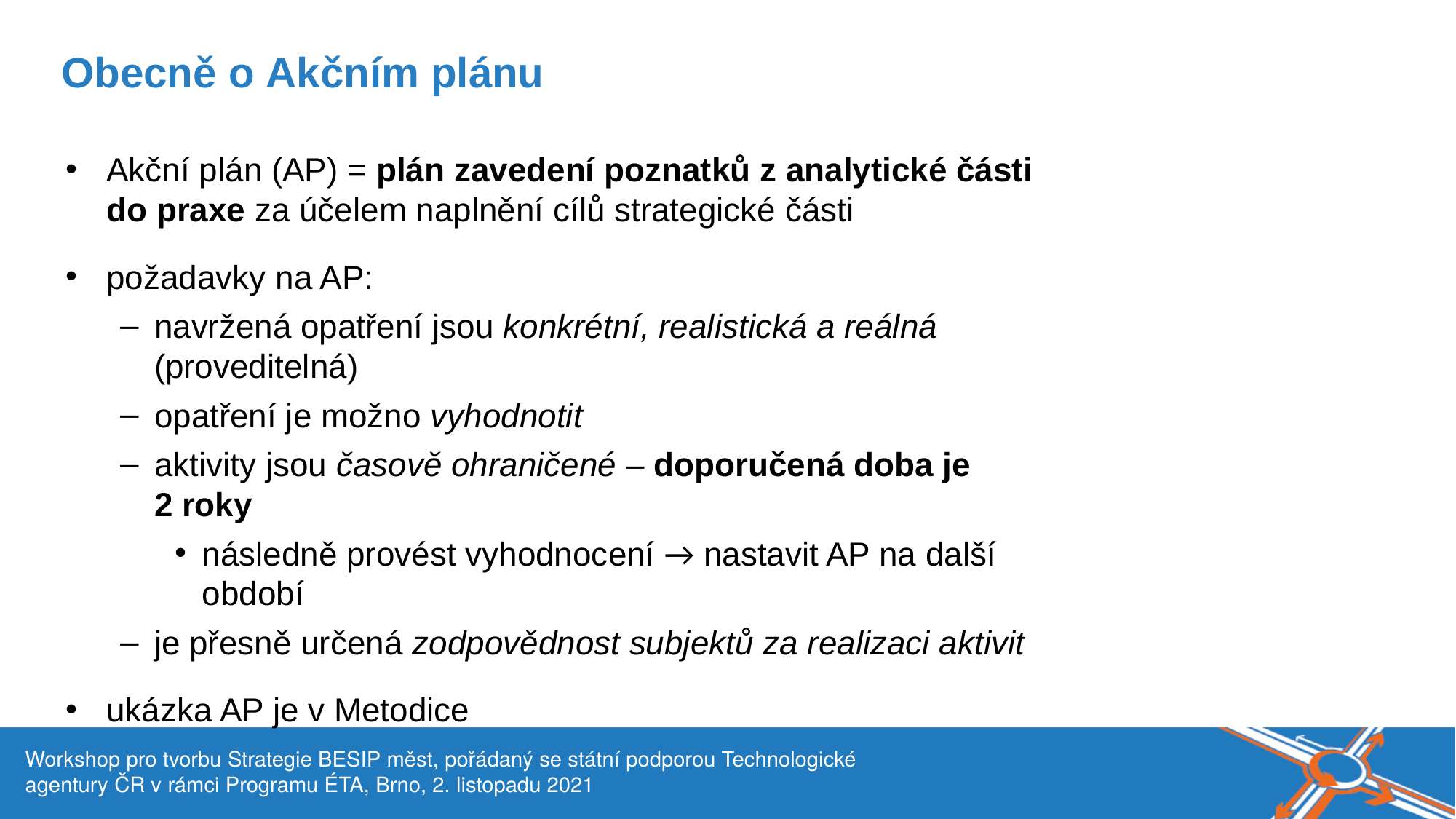

Obecně o Akčním plánu
Akční plán (AP) = plán zavedení poznatků z analytické části do praxe za účelem naplnění cílů strategické části
požadavky na AP:
navržená opatření jsou konkrétní, realistická a reálná (proveditelná)
opatření je možno vyhodnotit
aktivity jsou časově ohraničené – doporučená doba je 2 roky
následně provést vyhodnocení → nastavit AP na další období
je přesně určená zodpovědnost subjektů za realizaci aktivit
ukázka AP je v Metodice
Workshop pro tvorbu Strategie BESIP měst, pořádaný se státní podporou Technologické agentury ČR v rámci Programu ÉTA, Brno, 2. listopadu 2021